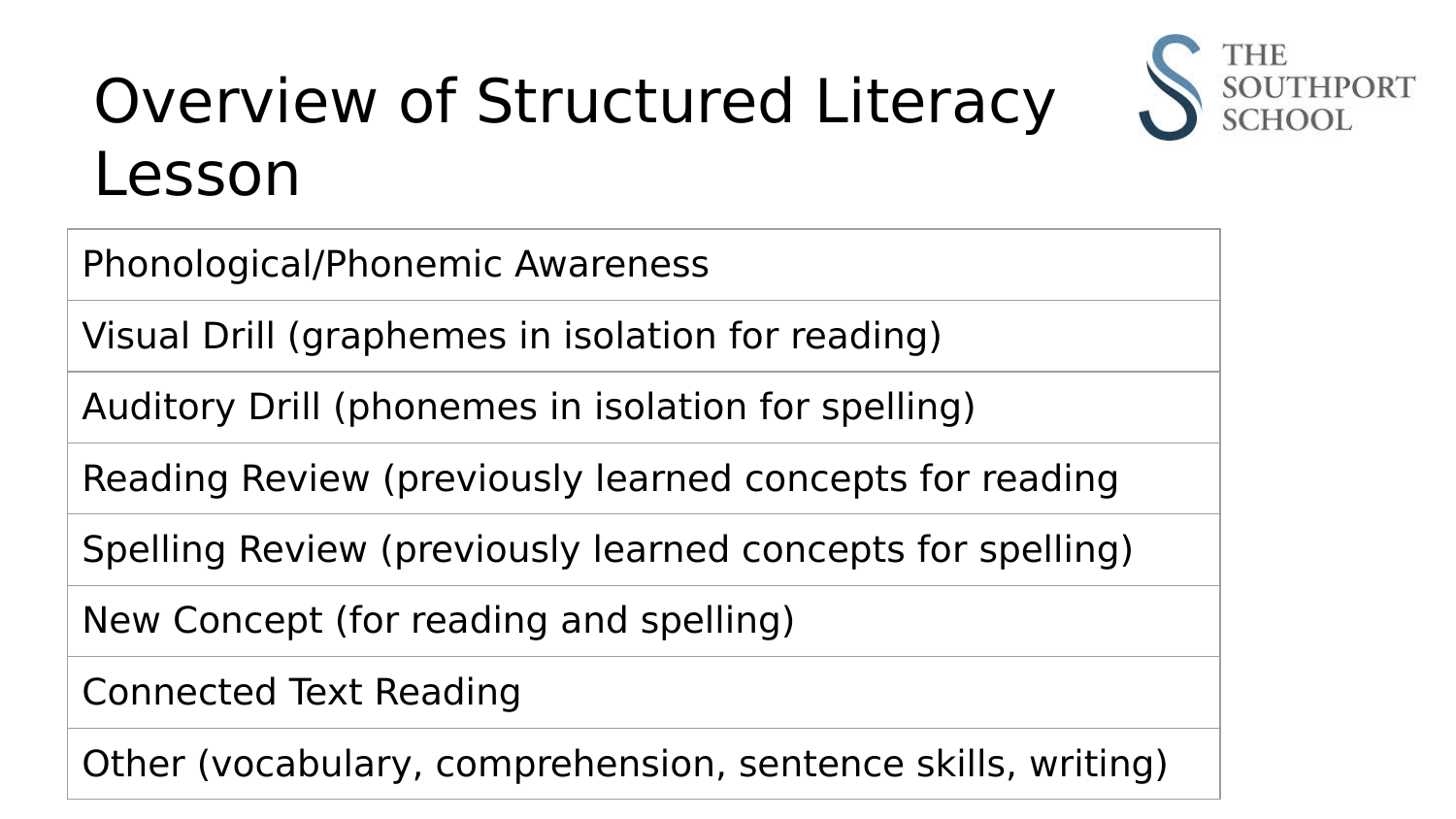

Overview of Structured Literacy Lesson
| Phonological/Phonemic Awareness |
| --- |
| Visual Drill (graphemes in isolation for reading) |
| Auditory Drill (phonemes in isolation for spelling) |
| Reading Review (previously learned concepts for reading |
| Spelling Review (previously learned concepts for spelling) |
| New Concept (for reading and spelling) |
| Connected Text Reading |
| Other (vocabulary, comprehension, sentence skills, writing) |